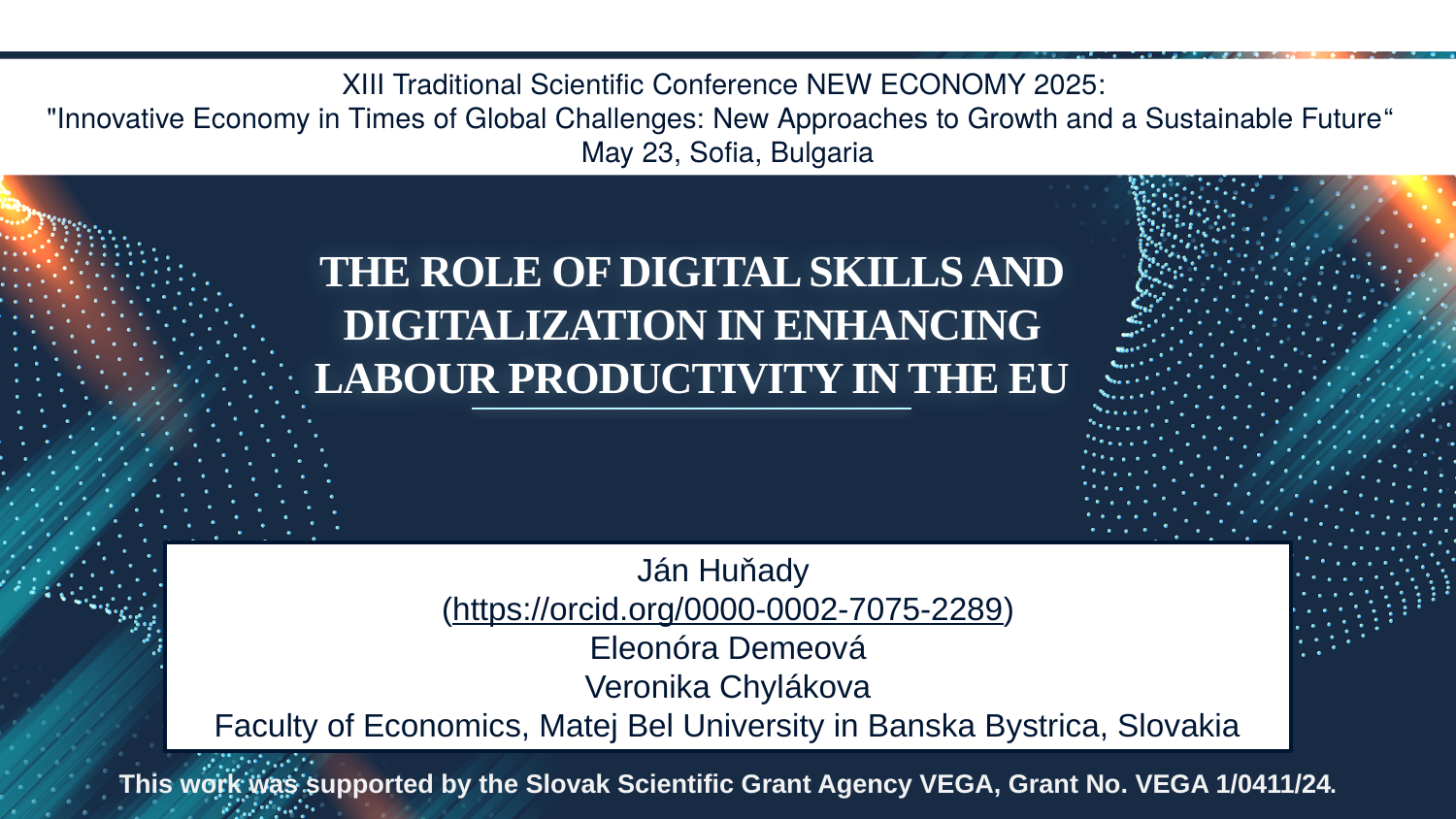

XIII Traditional Scientific Conference NEW ECONOMY 2025:
"Innovative Economy in Times of Global Challenges: New Approaches to Growth and a Sustainable Future“
May 23, Sofia, Bulgaria
# The Role of Digital Skills and Digitalization in Enhancing LaboUr Productivity in the EU
Ján Huňady
(https://orcid.org/0000-0002-7075-2289)
Eleonóra Demeová
Veronika Chylákova
Faculty of Economics, Matej Bel University in Banska Bystrica, Slovakia
This work was supported by the Slovak Scientific Grant Agency VEGA, Grant No. VEGA 1/0411/24.